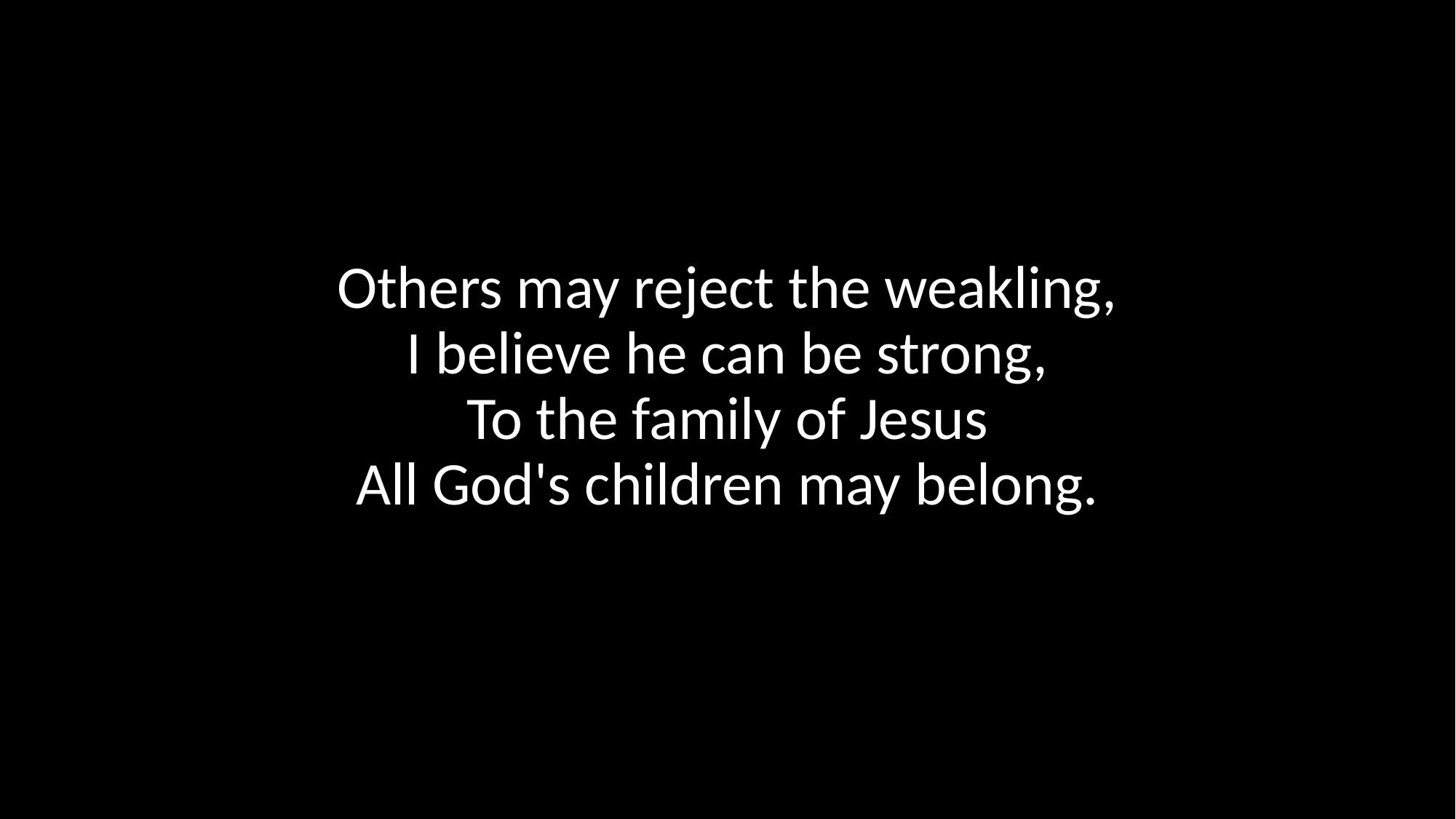

Others may reject the weakling,
I believe he can be strong,
To the family of Jesus
All God's children may belong.